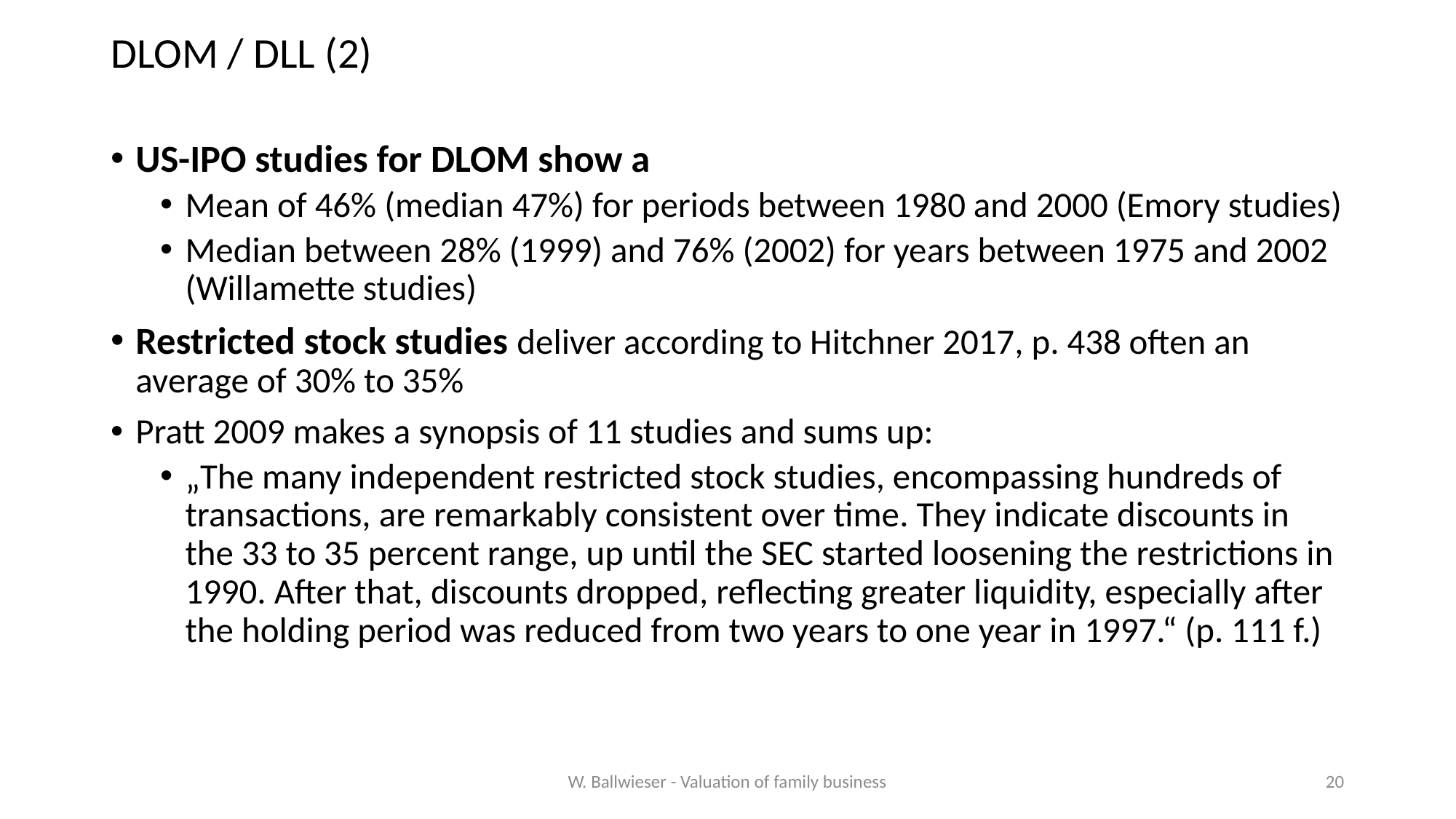

# DLOM / DLL (2)
US-IPO studies for DLOM show a
Mean of 46% (median 47%) for periods between 1980 and 2000 (Emory studies)
Median between 28% (1999) and 76% (2002) for years between 1975 and 2002 (Willamette studies)
Restricted stock studies deliver according to Hitchner 2017, p. 438 often an average of 30% to 35%
Pratt 2009 makes a synopsis of 11 studies and sums up:
„The many independent restricted stock studies, encompassing hundreds of transactions, are remarkably consistent over time. They indicate discounts in the 33 to 35 percent range, up until the SEC started loosening the restrictions in 1990. After that, discounts dropped, reflecting greater liquidity, especially after the holding period was reduced from two years to one year in 1997.“ (p. 111 f.)

W. Ballwieser - Valuation of family business
20